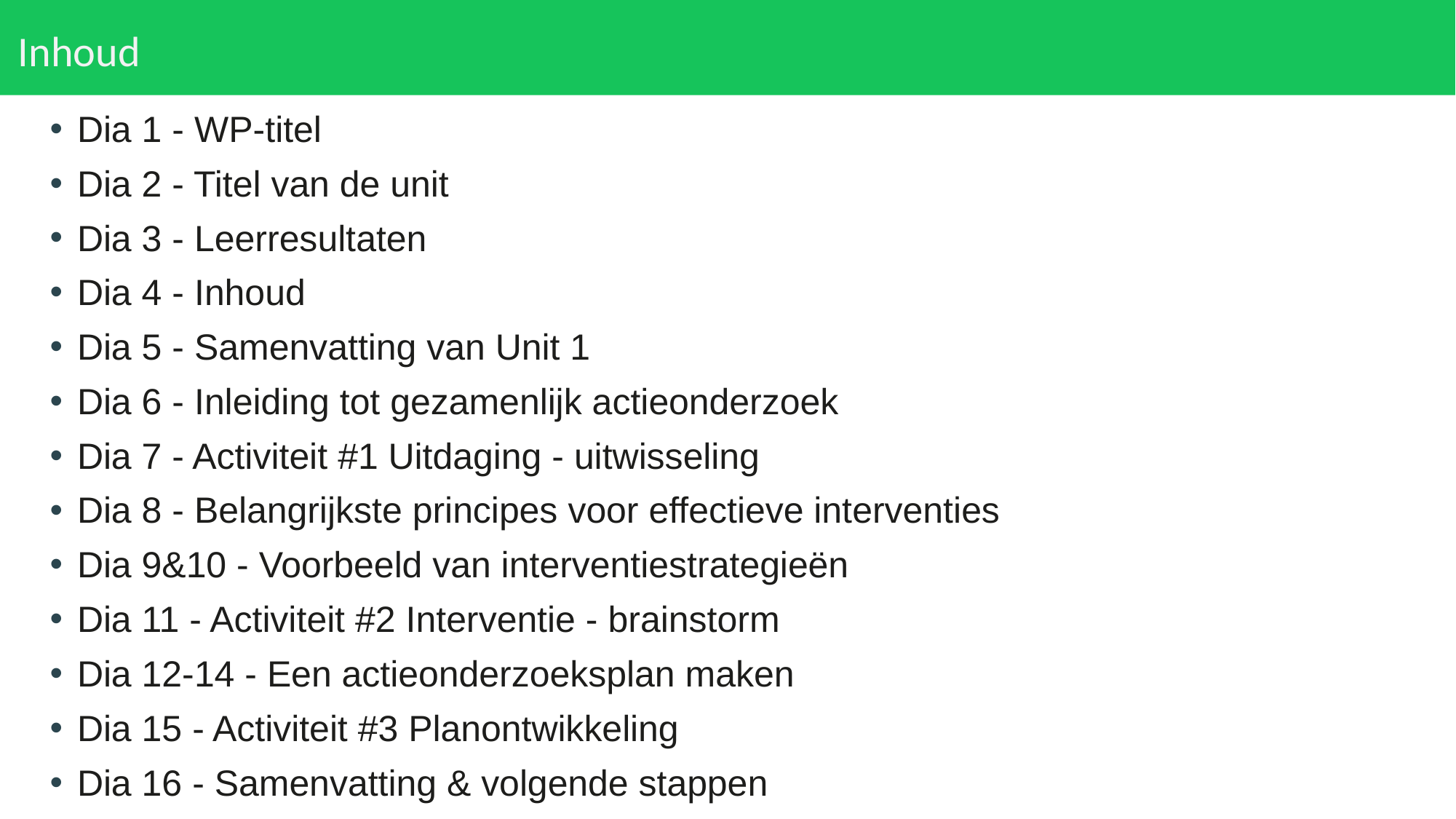

# Inhoud
Dia 1 - WP-titel
Dia 2 - Titel van de unit
Dia 3 - Leerresultaten
Dia 4 - Inhoud
Dia 5 - Samenvatting van Unit 1
Dia 6 - Inleiding tot gezamenlijk actieonderzoek
Dia 7 - Activiteit #1 Uitdaging - uitwisseling
Dia 8 - Belangrijkste principes voor effectieve interventies
Dia 9&10 - Voorbeeld van interventiestrategieën
Dia 11 - Activiteit #2 Interventie - brainstorm
Dia 12-14 - Een actieonderzoeksplan maken
Dia 15 - Activiteit #3 Planontwikkeling
Dia 16 - Samenvatting & volgende stappen